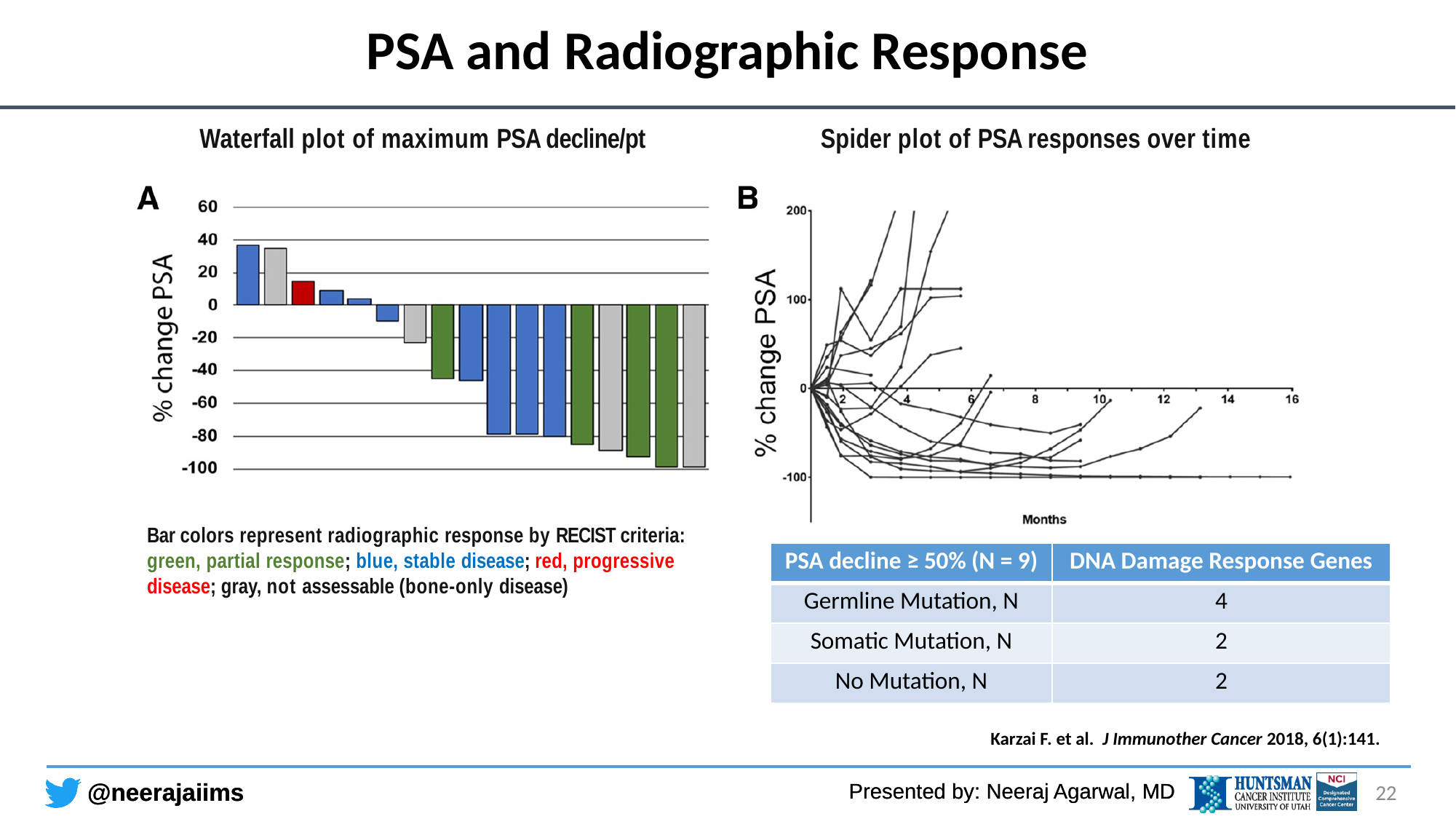

# PSA and Radiographic Response
Waterfall plot of maximum PSA decline/pt
Spider plot of PSA responses over time

Bar colors represent radiographic response by RECIST criteria: green, partial response; blue, stable disease; red, progressive disease; gray, not assessable (bone-only disease)
| PSA decline ≥ 50% (N = 9) | DNA Damage Response Genes |
| --- | --- |
| Germline Mutation, N | 4 |
| Somatic Mutation, N | 2 |
| No Mutation, N | 2 |
Karzai F. et al.  J Immunother Cancer 2018, 6(1):141.
22